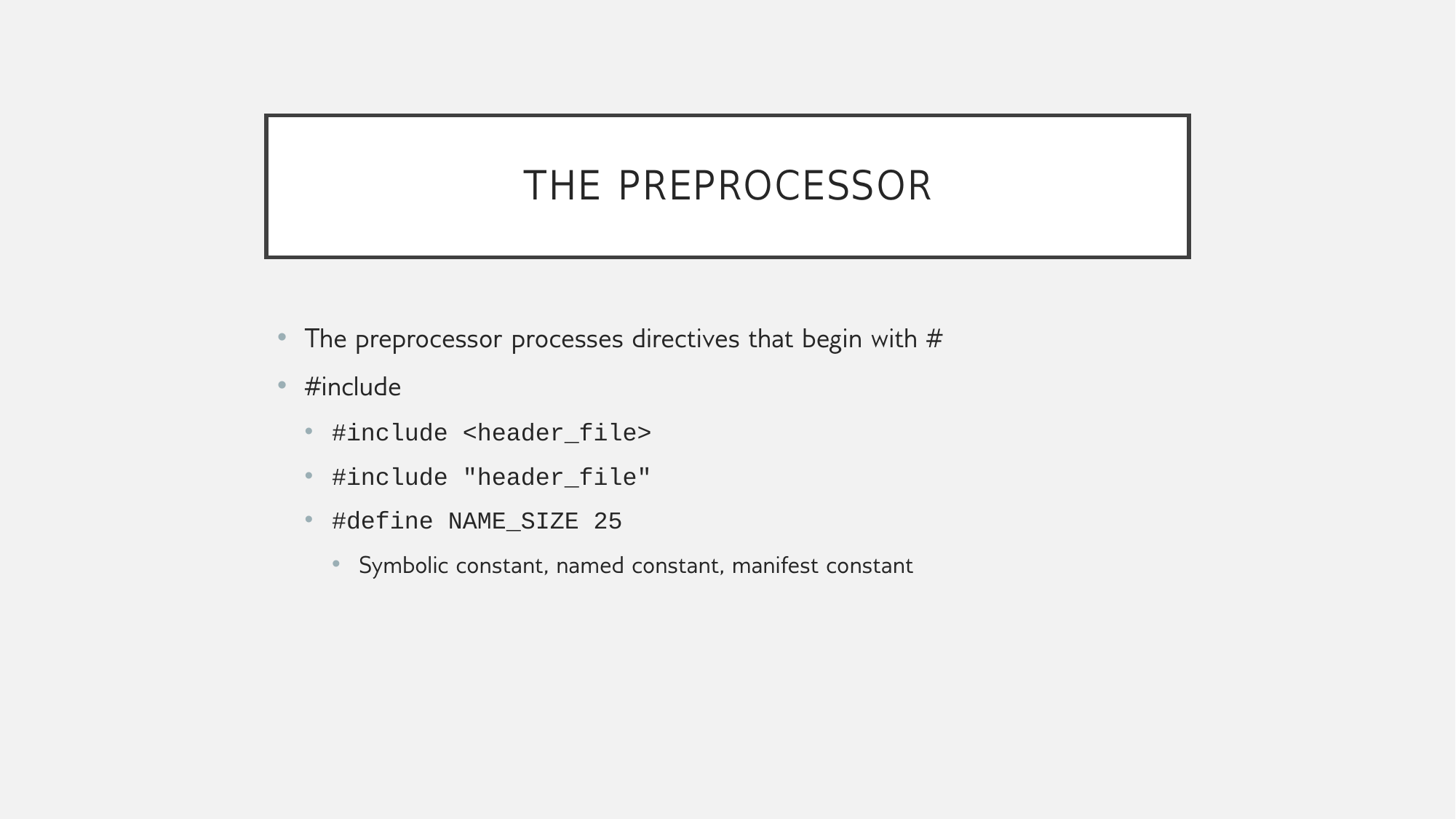

# The Preprocessor
The preprocessor processes directives that begin with #
#include
#include <header_file>
#include "header_file"
#define NAME_SIZE 25
Symbolic constant, named constant, manifest constant